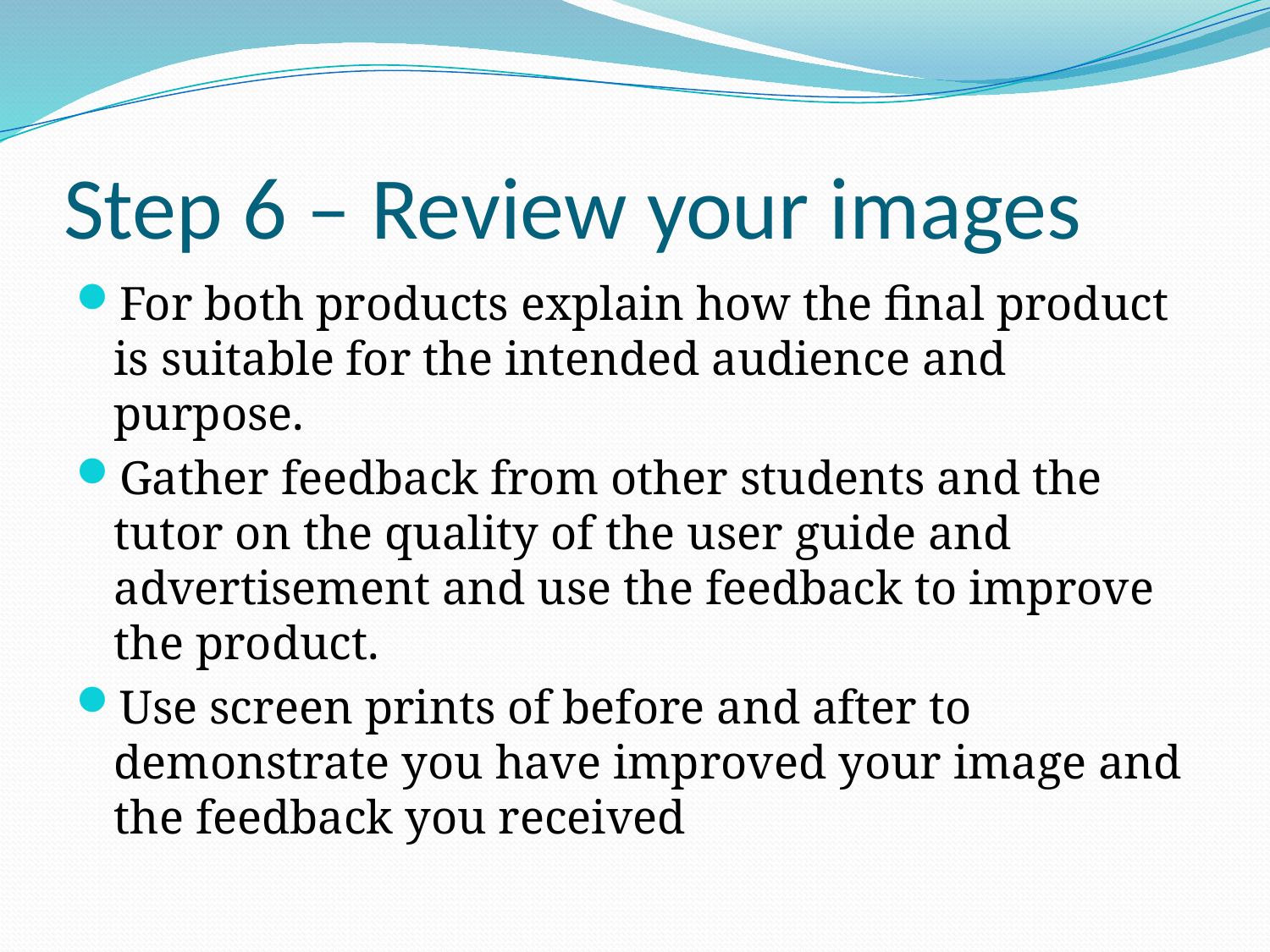

# Step 6 – Review your images
For both products explain how the final product is suitable for the intended audience and purpose.
Gather feedback from other students and the tutor on the quality of the user guide and advertisement and use the feedback to improve the product.
Use screen prints of before and after to demonstrate you have improved your image and the feedback you received